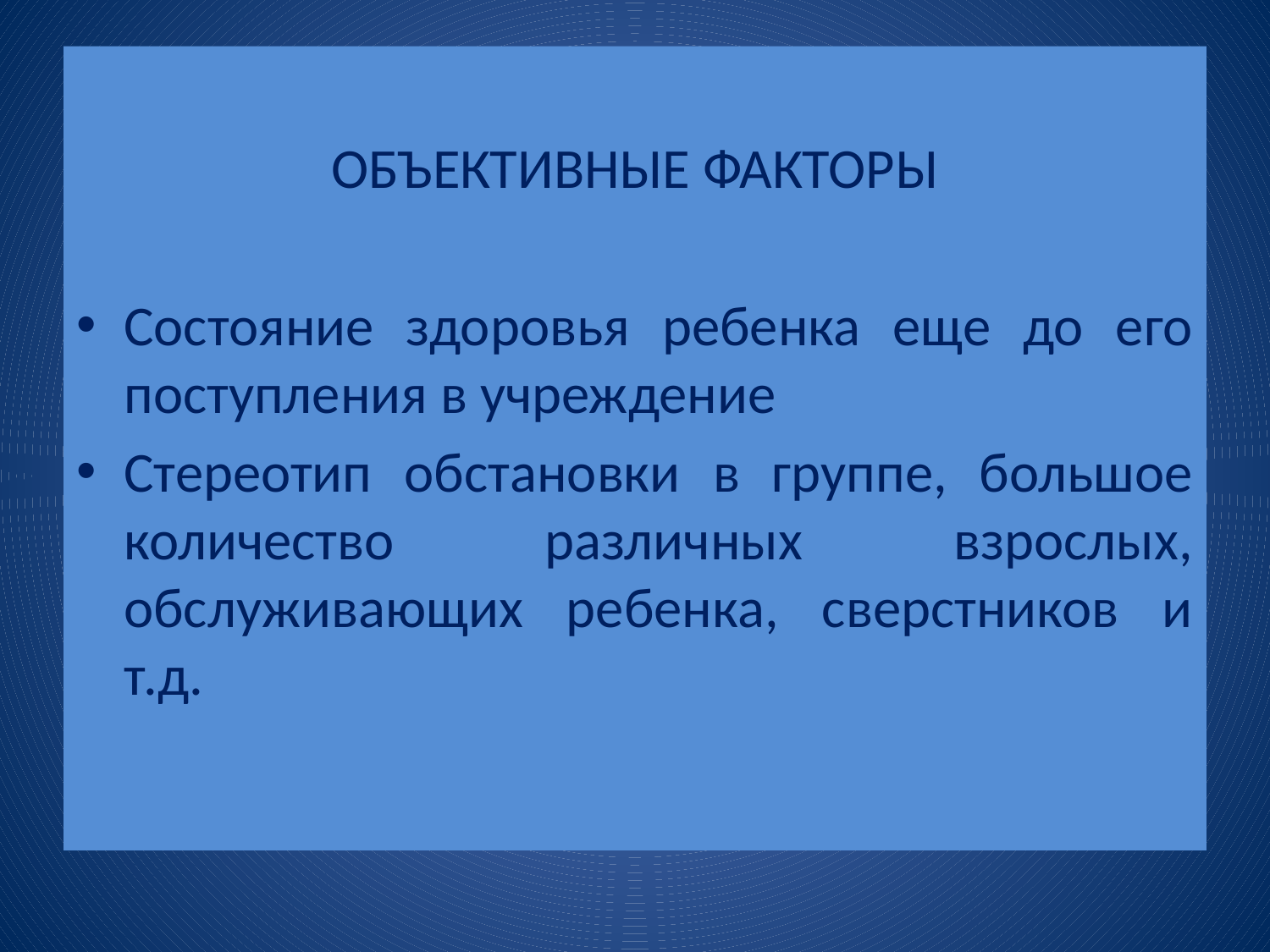

#

ОБЪЕКТИВНЫЕ ФАКТОРЫ

Состояние здоровья ребенка еще до его поступления в учреждение
Стереотип обстановки в группе, большое количество различных взрослых, обслуживающих ребенка, сверстников и т.д.